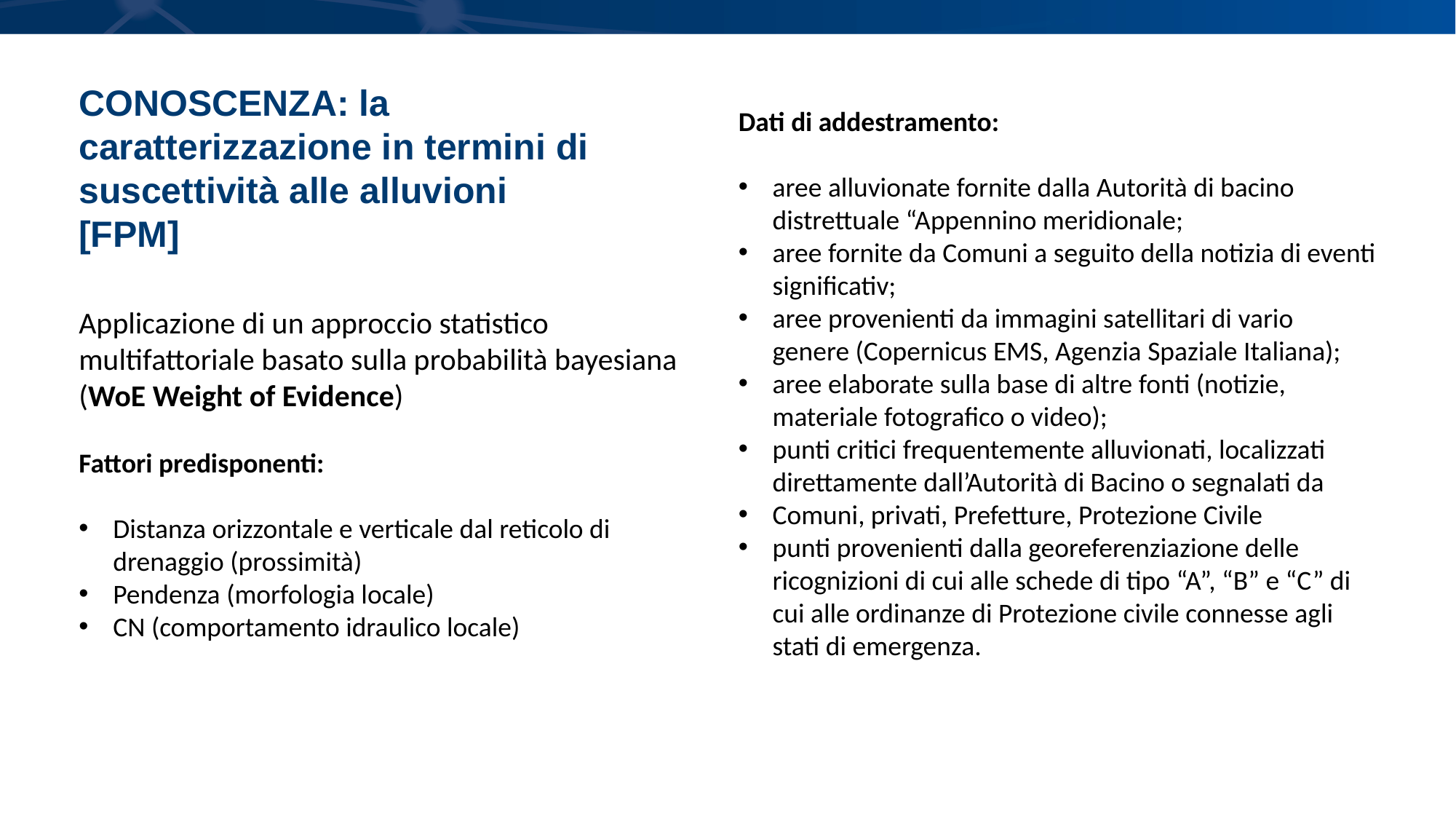

CONOSCENZA: la caratterizzazione in termini di suscettività alle alluvioni
[FPM]
Dati di addestramento:

aree alluvionate fornite dalla Autorità di bacino distrettuale “Appennino meridionale;
aree fornite da Comuni a seguito della notizia di eventi significativ;
aree provenienti da immagini satellitari di vario genere (Copernicus EMS, Agenzia Spaziale Italiana);
aree elaborate sulla base di altre fonti (notizie, materiale fotografico o video);
punti critici frequentemente alluvionati, localizzati direttamente dall’Autorità di Bacino o segnalati da
Comuni, privati, Prefetture, Protezione Civile
punti provenienti dalla georeferenziazione delle ricognizioni di cui alle schede di tipo “A”, “B” e “C” di cui alle ordinanze di Protezione civile connesse agli stati di emergenza.
Applicazione di un approccio statistico multifattoriale basato sulla probabilità bayesiana (WoE Weight of Evidence)

Fattori predisponenti:

Distanza orizzontale e verticale dal reticolo di drenaggio (prossimità)
Pendenza (morfologia locale)
CN (comportamento idraulico locale)